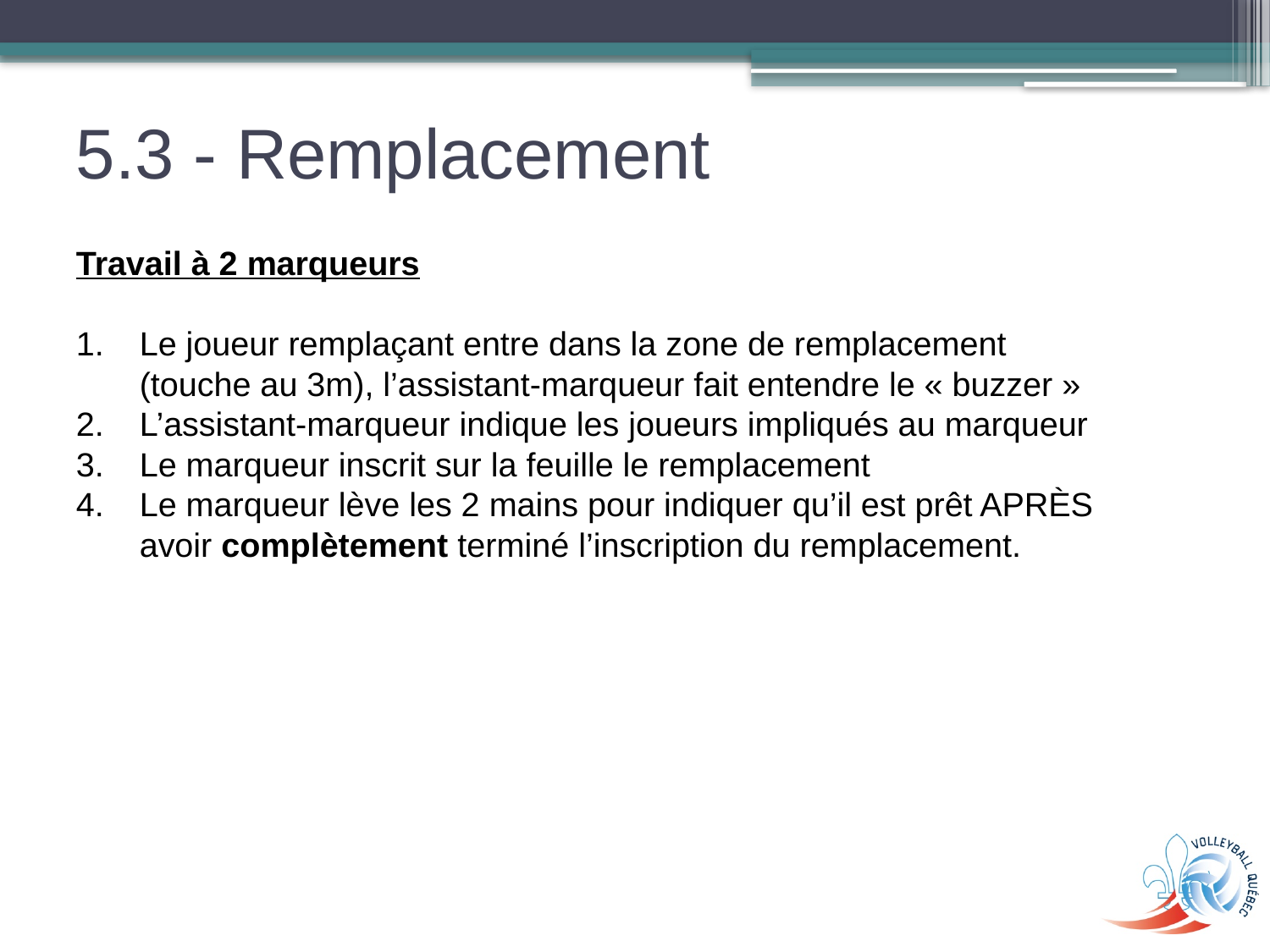

# 5.3 - Remplacement
Travail à 2 marqueurs

Le joueur remplaçant entre dans la zone de remplacement
(touche au 3m), l’assistant-marqueur fait entendre le « buzzer »
L’assistant-marqueur indique les joueurs impliqués au marqueur
Le marqueur inscrit sur la feuille le remplacement
Le marqueur lève les 2 mains pour indiquer qu’il est prêt APRÈS
avoir complètement terminé l’inscription du remplacement.